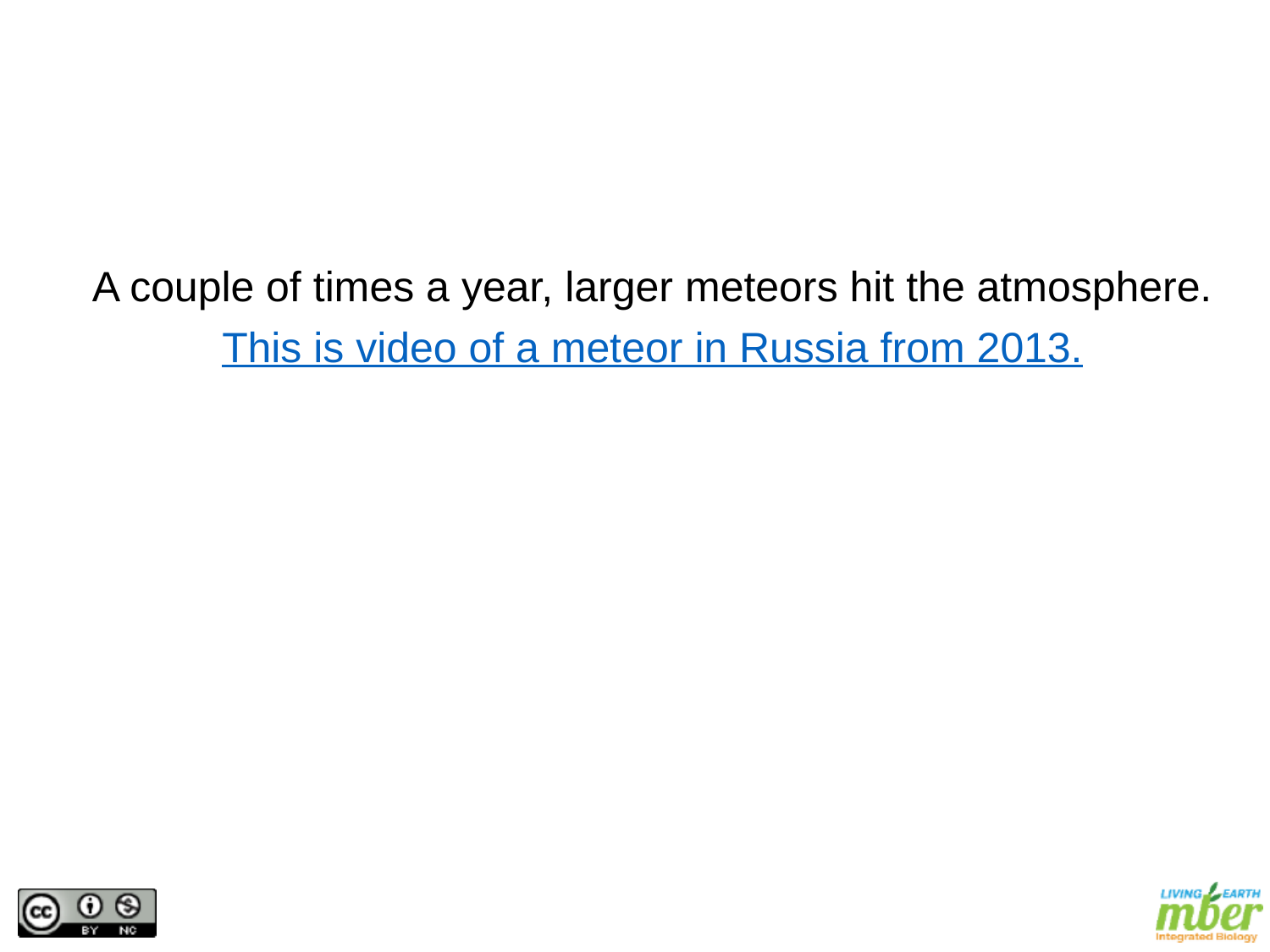

A couple of times a year, larger meteors hit the atmosphere.
This is video of a meteor in Russia from 2013.